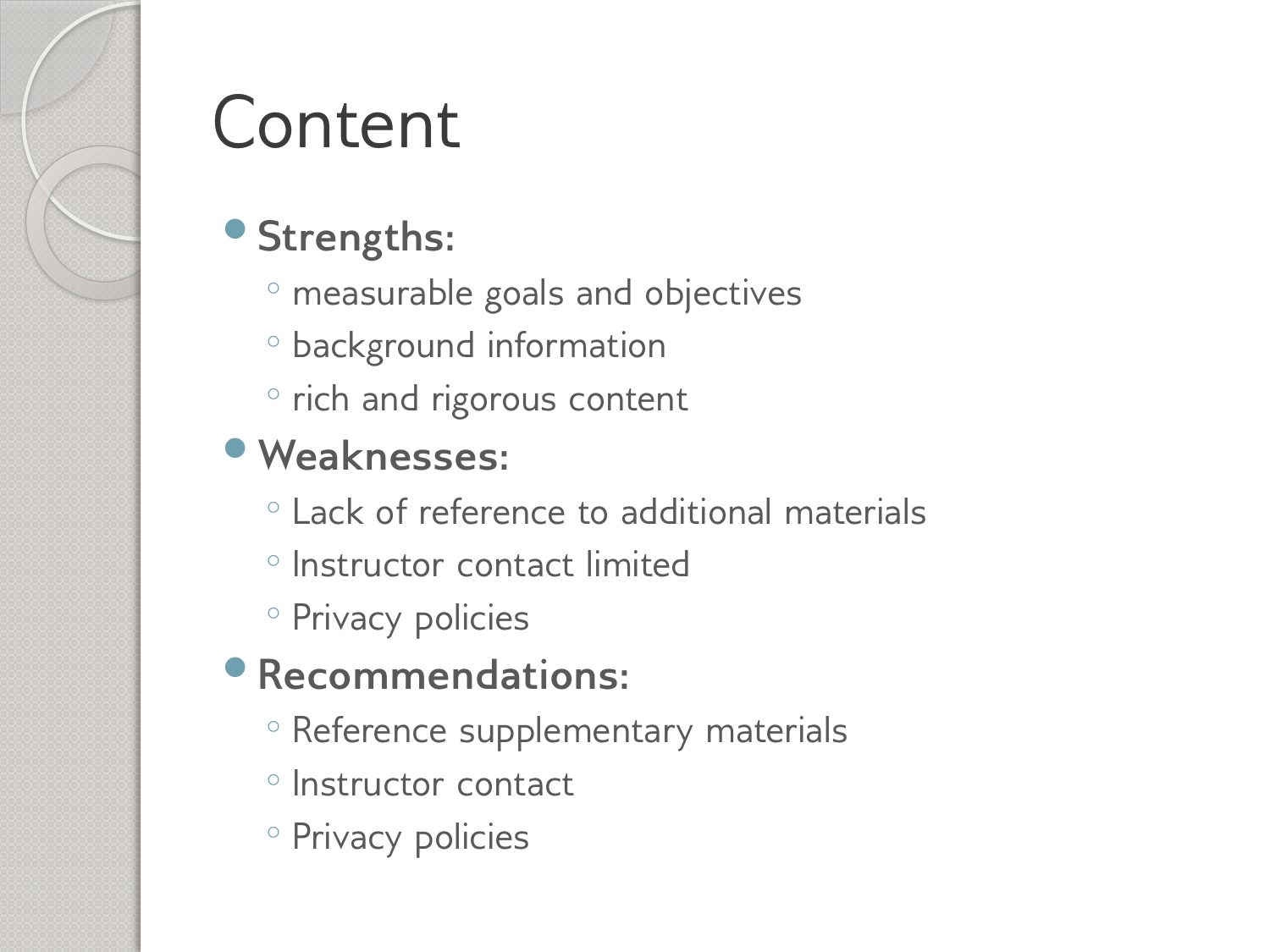

# Content
Strengths:
measurable goals and objectives
background information
rich and rigorous content
Weaknesses:
Lack of reference to additional materials
Instructor contact limited
Privacy policies
Recommendations:
Reference supplementary materials
Instructor contact
Privacy policies